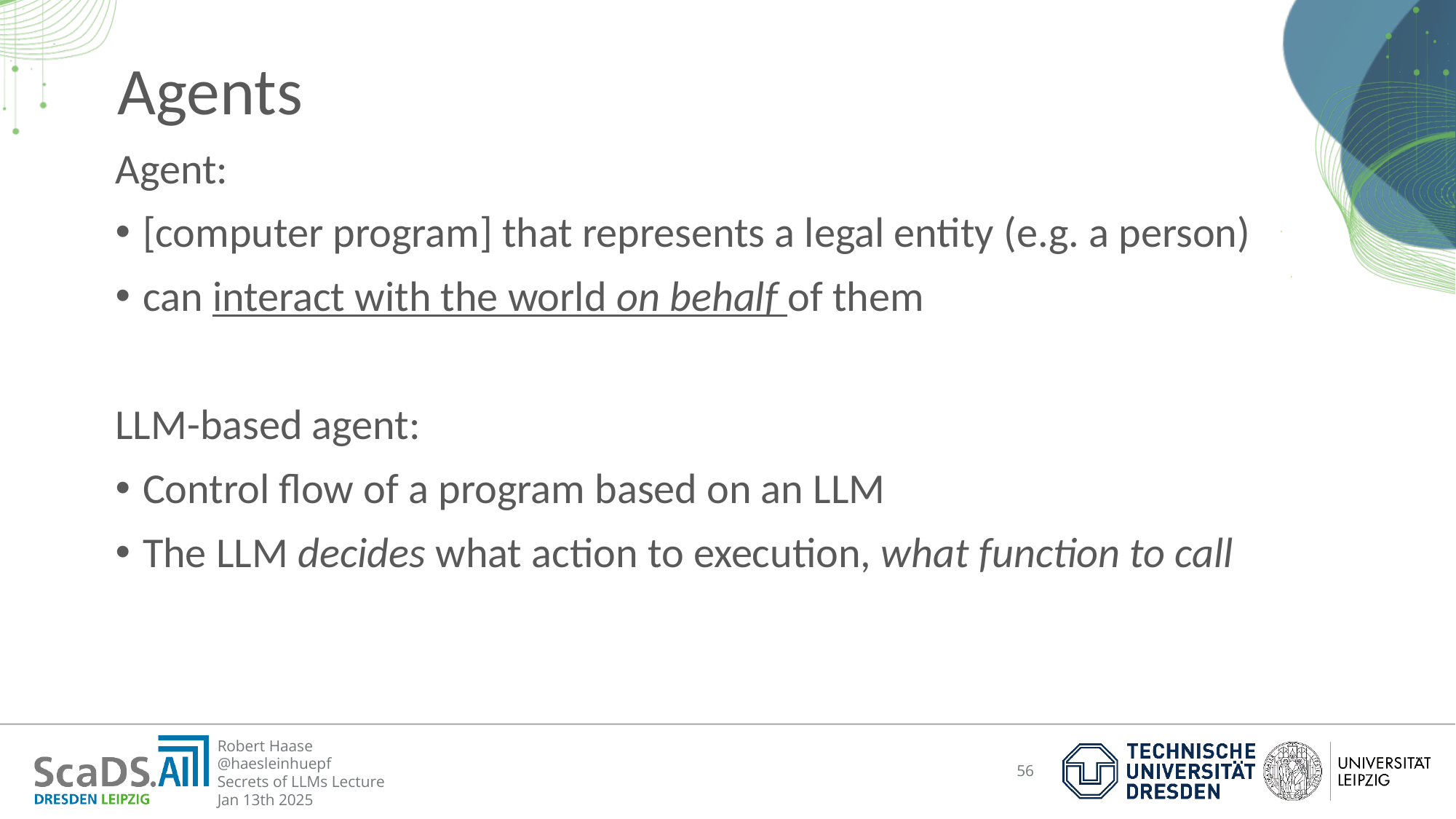

# Agents
Agent:
[computer program] that represents a legal entity (e.g. a person)
can interact with the world on behalf of them

LLM-based agent:
Control flow of a program based on an LLM
The LLM decides what action to execution, what function to call